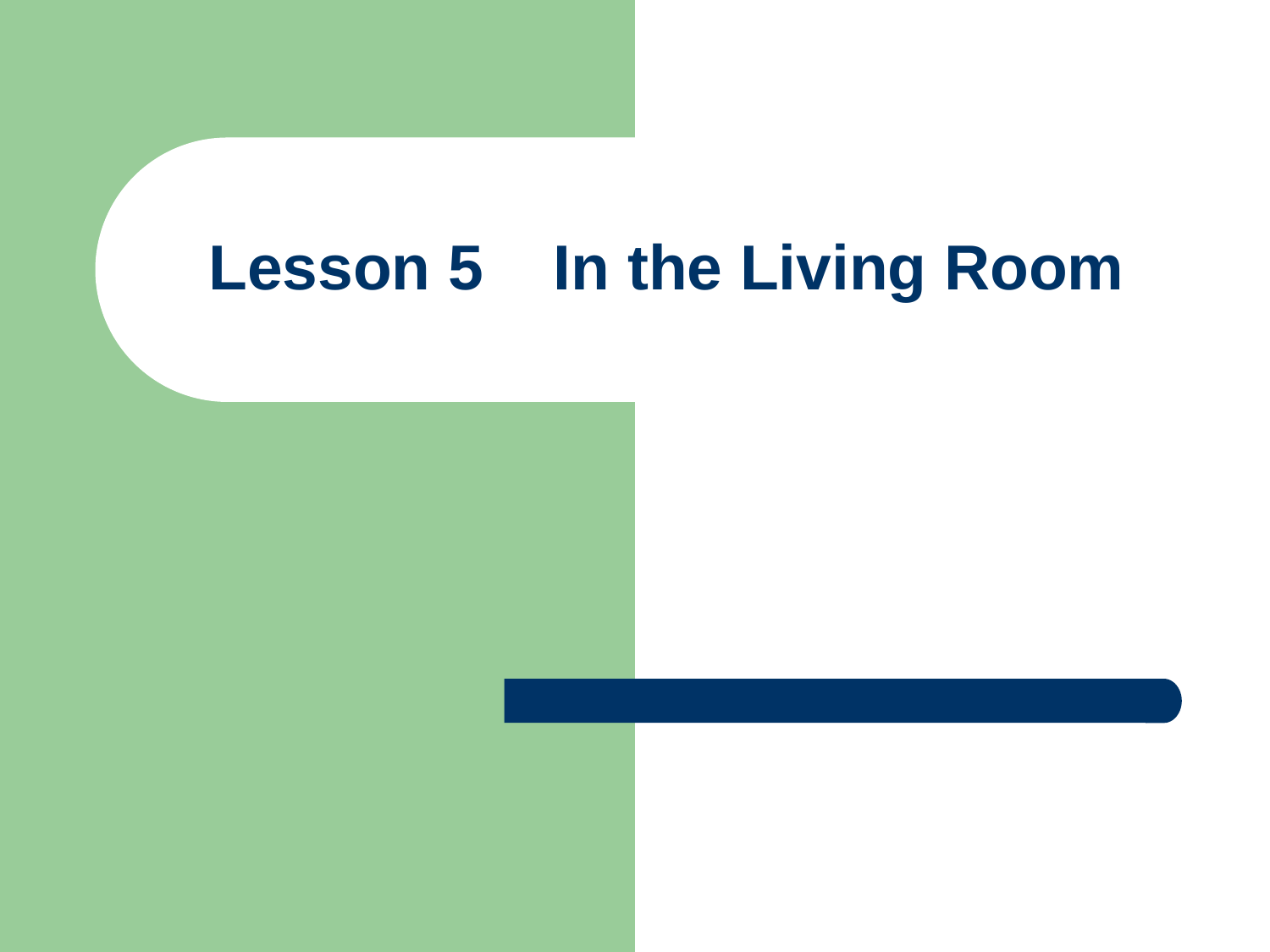

# Lesson 5    In the Living Room